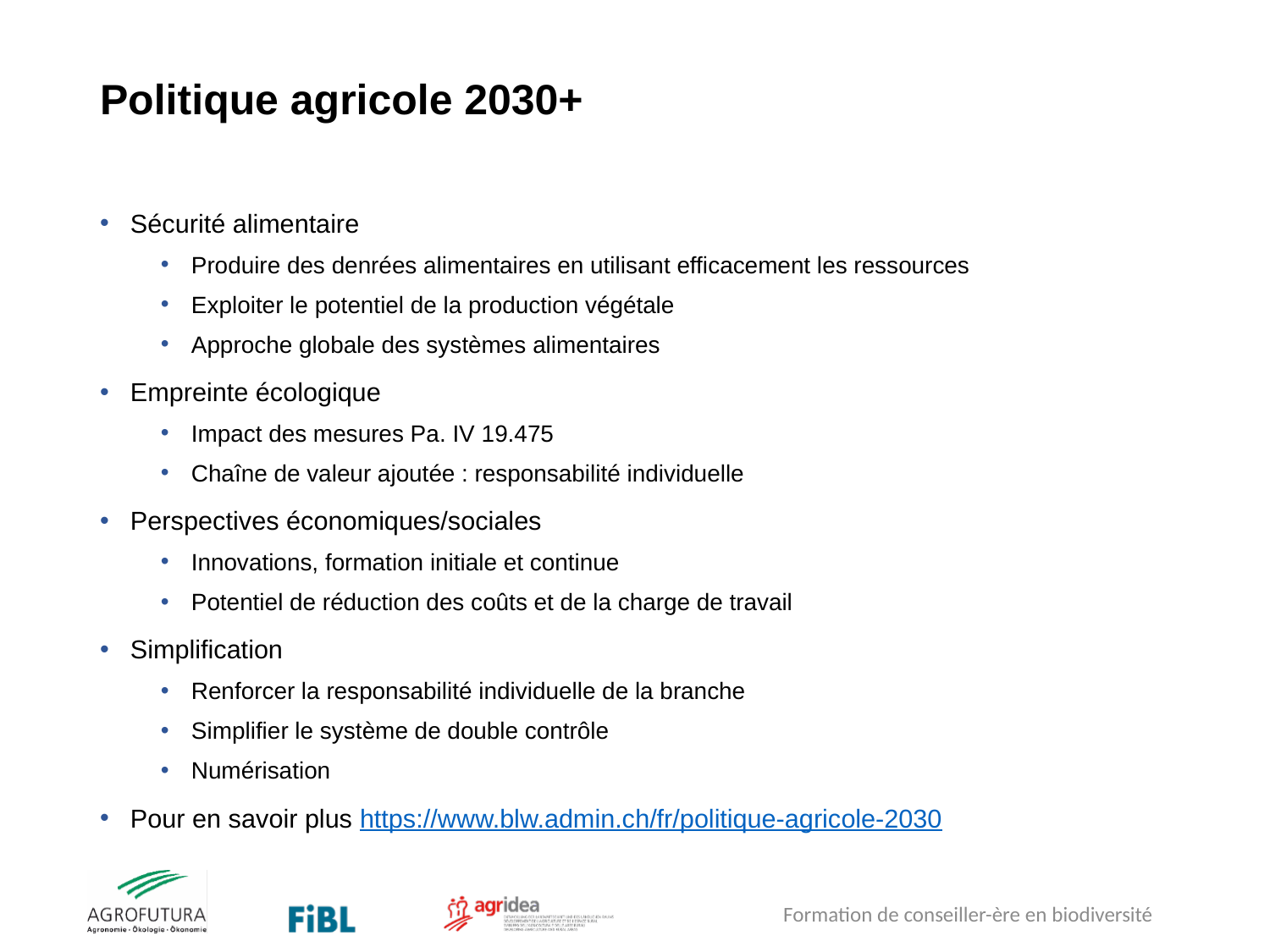

# Politique agricole 2030+
Sécurité alimentaire
Produire des denrées alimentaires en utilisant efficacement les ressources
Exploiter le potentiel de la production végétale
Approche globale des systèmes alimentaires
Empreinte écologique
Impact des mesures Pa. IV 19.475
Chaîne de valeur ajoutée : responsabilité individuelle
Perspectives économiques/sociales
Innovations, formation initiale et continue
Potentiel de réduction des coûts et de la charge de travail
Simplification
Renforcer la responsabilité individuelle de la branche
Simplifier le système de double contrôle
Numérisation
Pour en savoir plus https://www.blw.admin.ch/fr/politique-agricole-2030
Formation de conseiller-ère en biodiversité